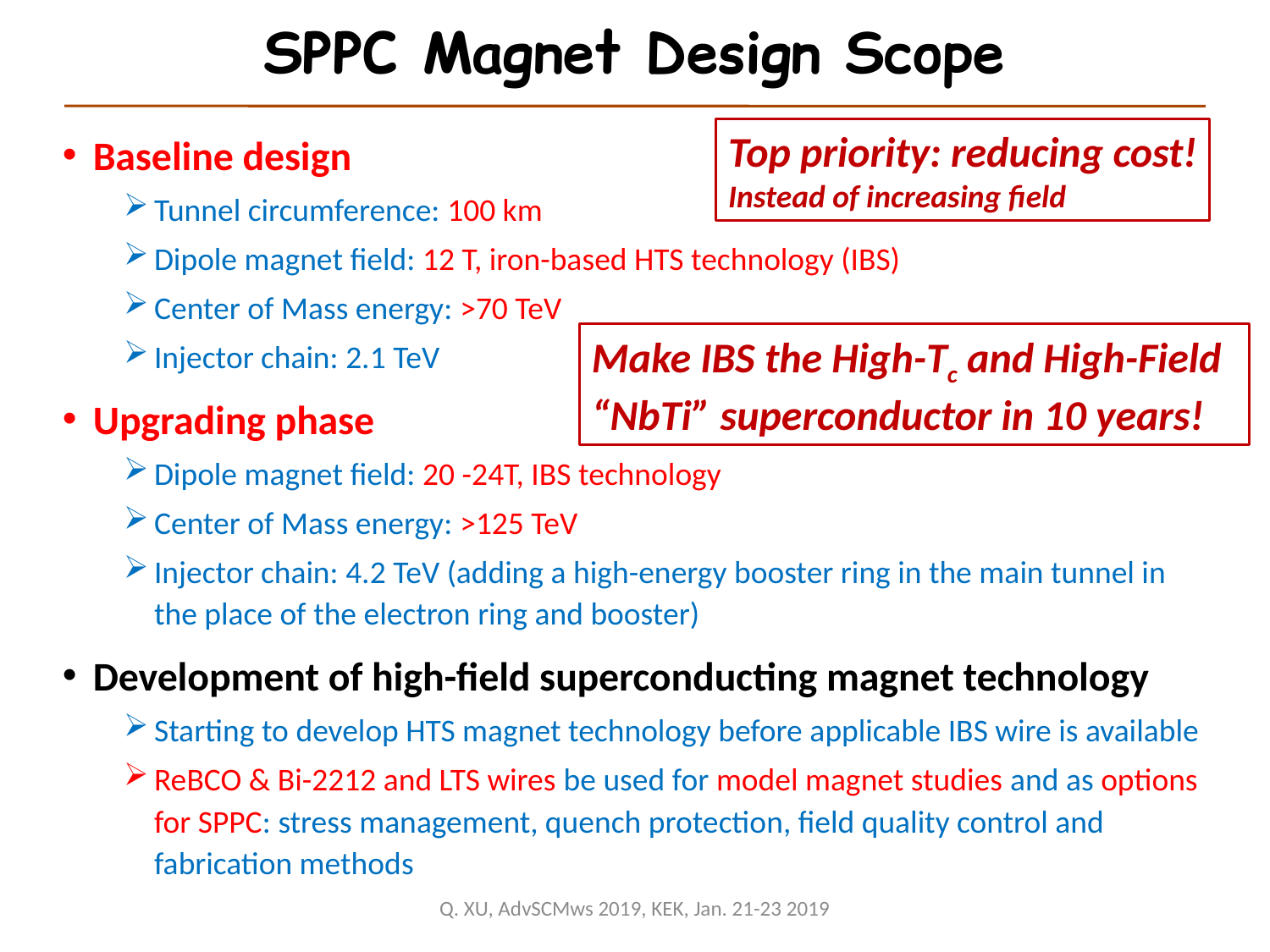

# SPPC Magnet Design Scope
Baseline design
Tunnel circumference: 100 km
Dipole magnet field: 12 T, iron-based HTS technology (IBS)
Center of Mass energy: >70 TeV
Injector chain: 2.1 TeV
Upgrading phase
Dipole magnet field: 20 -24T, IBS technology
Center of Mass energy: >125 TeV
Injector chain: 4.2 TeV (adding a high-energy booster ring in the main tunnel in the place of the electron ring and booster)
Development of high-field superconducting magnet technology
Starting to develop HTS magnet technology before applicable IBS wire is available
ReBCO & Bi-2212 and LTS wires be used for model magnet studies and as options for SPPC: stress management, quench protection, field quality control and fabrication methods
Top priority: reducing cost!
Instead of increasing field
Make IBS the High-Tc and High-Field
“NbTi” superconductor in 10 years!
Q. XU, AdvSCMws 2019, KEK, Jan. 21-23 2019